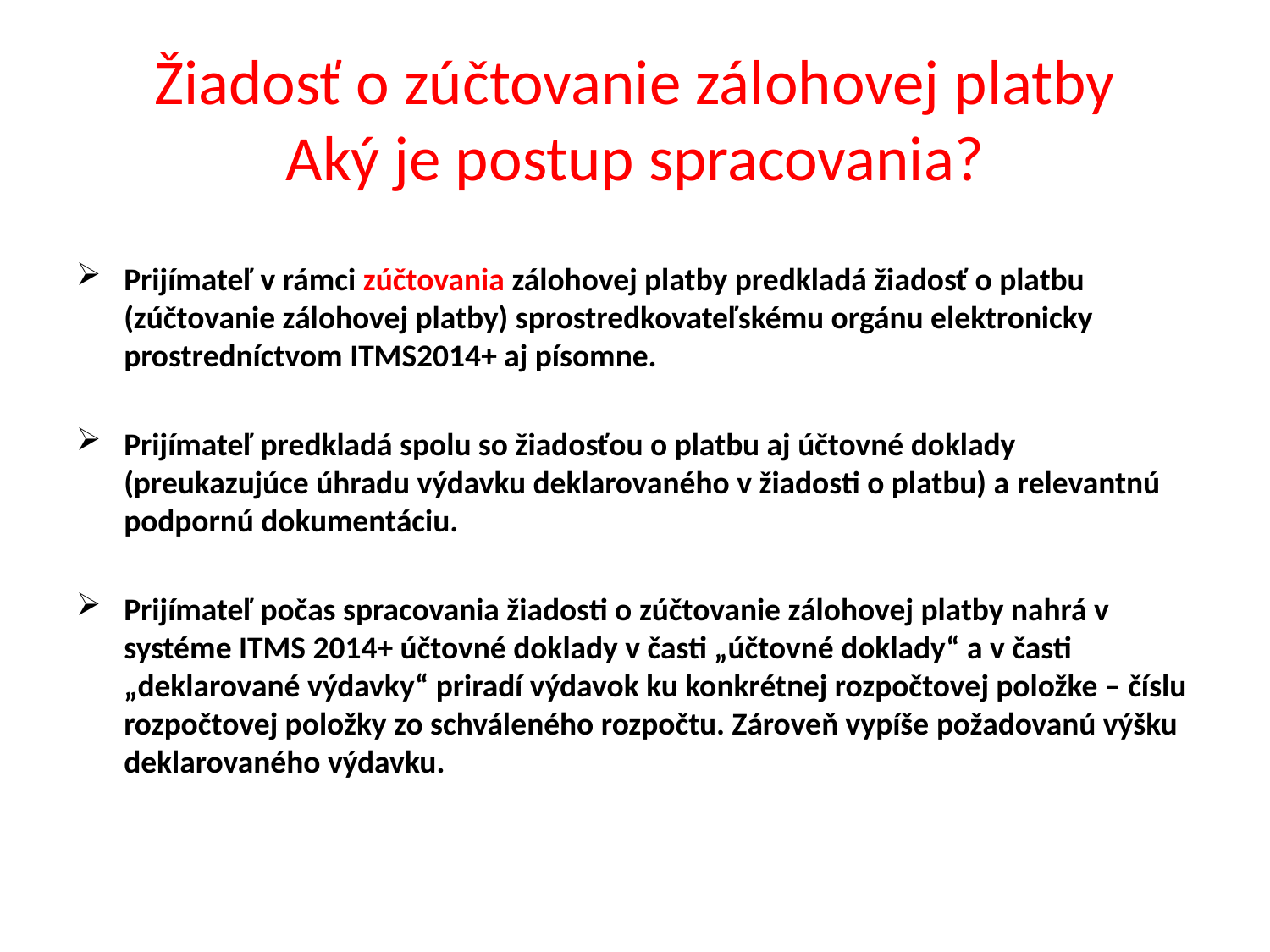

# Žiadosť o zúčtovanie zálohovej platby Aký je postup spracovania?

Prijímateľ v rámci zúčtovania zálohovej platby predkladá žiadosť o platbu (zúčtovanie zálohovej platby) sprostredkovateľskému orgánu elektronicky prostredníctvom ITMS2014+ aj písomne.

Prijímateľ predkladá spolu so žiadosťou o platbu aj účtovné doklady (preukazujúce úhradu výdavku deklarovaného v žiadosti o platbu) a relevantnú podpornú dokumentáciu.

Prijímateľ počas spracovania žiadosti o zúčtovanie zálohovej platby nahrá v systéme ITMS 2014+ účtovné doklady v časti „účtovné doklady“ a v časti „deklarované výdavky“ priradí výdavok ku konkrétnej rozpočtovej položke – číslu rozpočtovej položky zo schváleného rozpočtu. Zároveň vypíše požadovanú výšku deklarovaného výdavku.